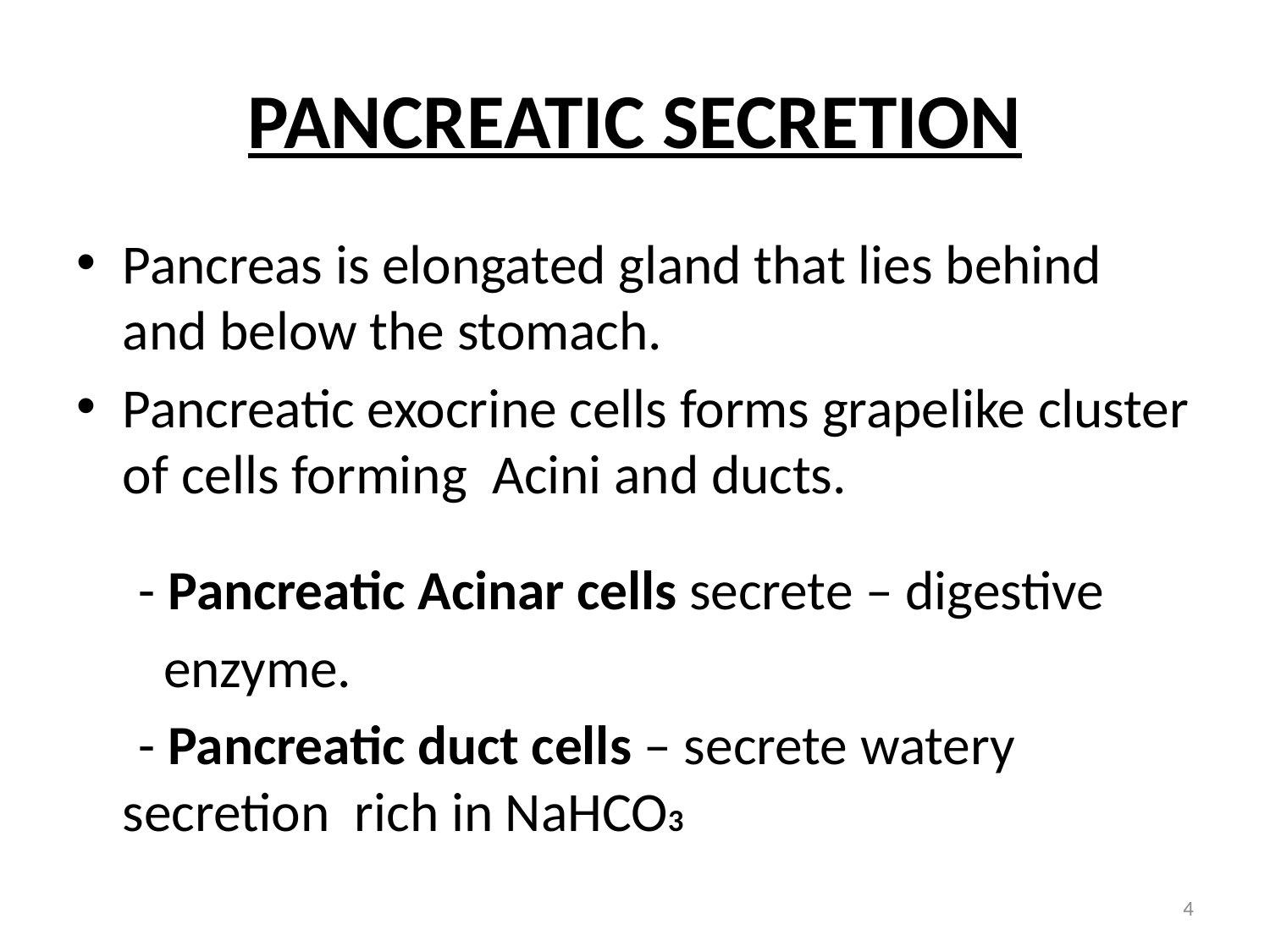

# PANCREATIC SECRETION
Pancreas is elongated gland that lies behind and below the stomach.
Pancreatic exocrine cells forms grapelike cluster of cells forming  Acini and ducts.

     - Pancreatic Acinar cells secrete – digestive
       enzyme.
     - Pancreatic duct cells – secrete watery    	secretion  rich in NaHCO3

4